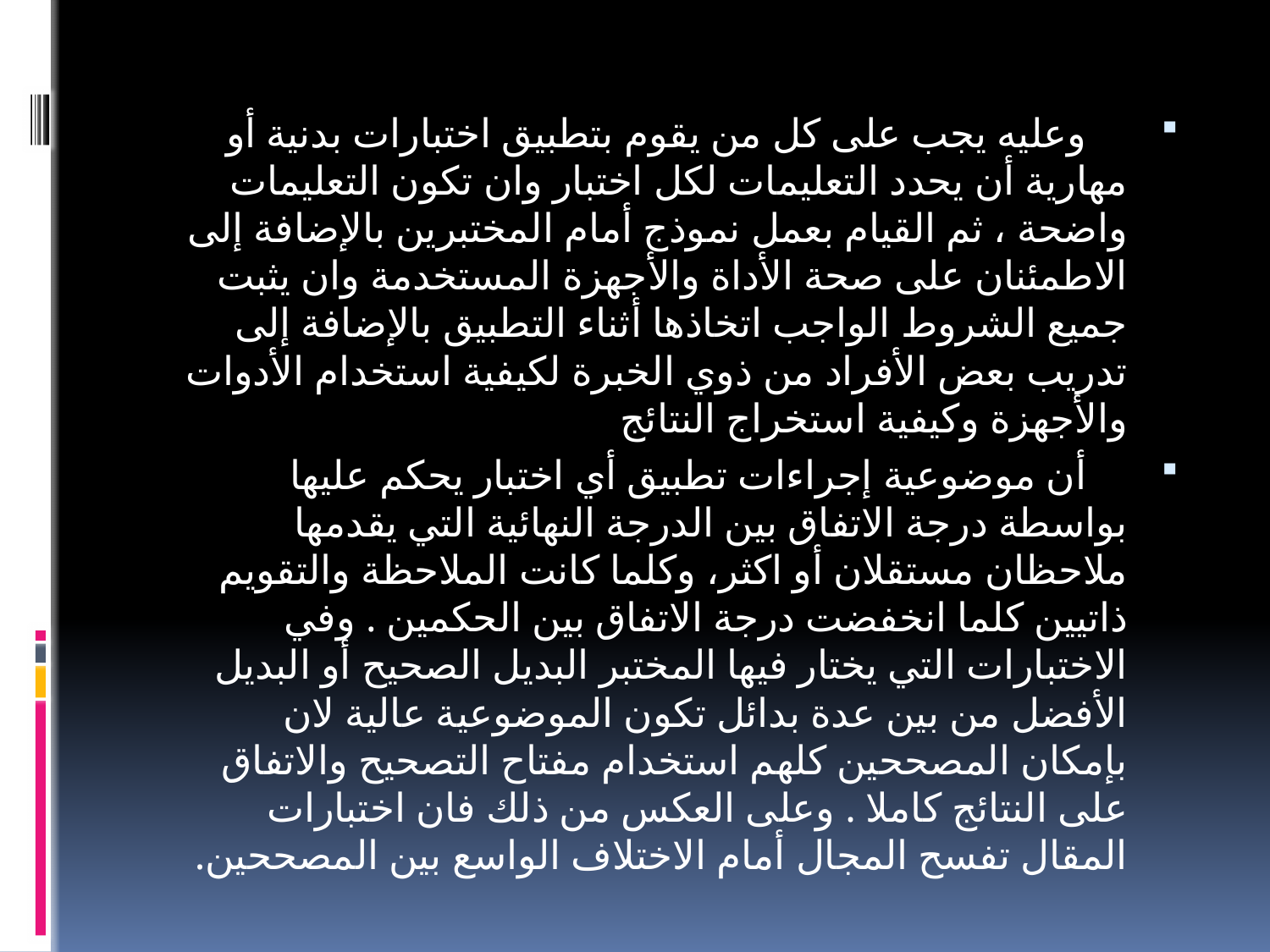

وعليه يجب على كل من يقوم بتطبيق اختبارات بدنية أو مهارية أن يحدد التعليمات لكل اختبار وان تكون التعليمات واضحة ، ثم القيام بعمل نموذج أمام المختبرين بالإضافة إلى الاطمئنان على صحة الأداة والأجهزة المستخدمة وان يثبت جميع الشروط الواجب اتخاذها أثناء التطبيق بالإضافة إلى تدريب بعض الأفراد من ذوي الخبرة لكيفية استخدام الأدوات والأجهزة وكيفية استخراج النتائج
    أن موضوعية إجراءات تطبيق أي اختبار يحكم عليها بواسطة درجة الاتفاق بين الدرجة النهائية التي يقدمها ملاحظان مستقلان أو اكثر، وكلما كانت الملاحظة والتقويم ذاتيين كلما انخفضت درجة الاتفاق بين الحكمين . وفي الاختبارات التي يختار فيها المختبر البديل الصحيح أو البديل الأفضل من بين عدة بدائل تكون الموضوعية عالية لان بإمكان المصححين كلهم استخدام مفتاح التصحيح والاتفاق على النتائج كاملا . وعلى العكس من ذلك فان اختبارات المقال تفسح المجال أمام الاختلاف الواسع بين المصححين.